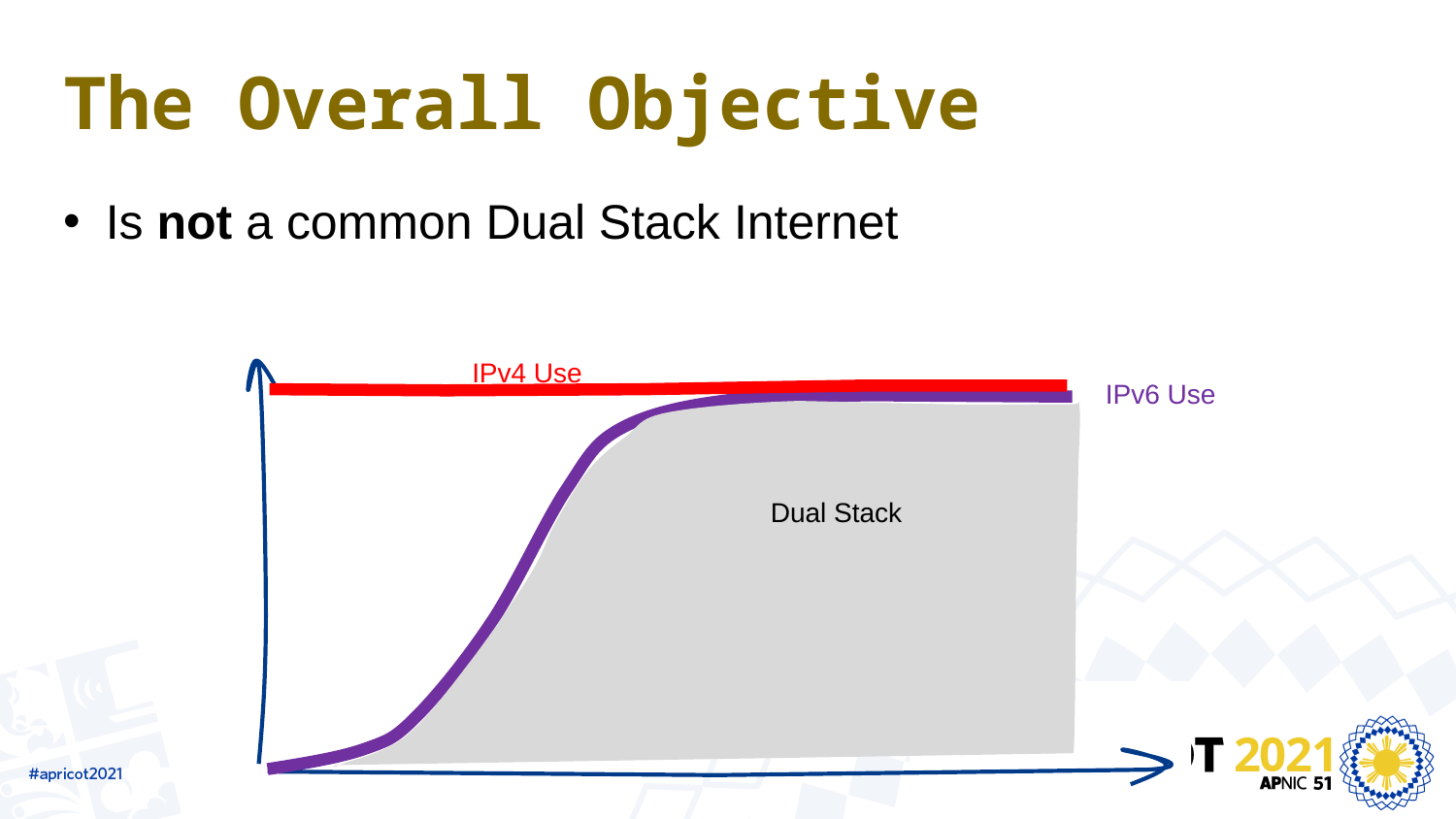

# The Overall Objective
Is not a common Dual Stack Internet
IPv4 Use

IPv6 Use

Dual Stack